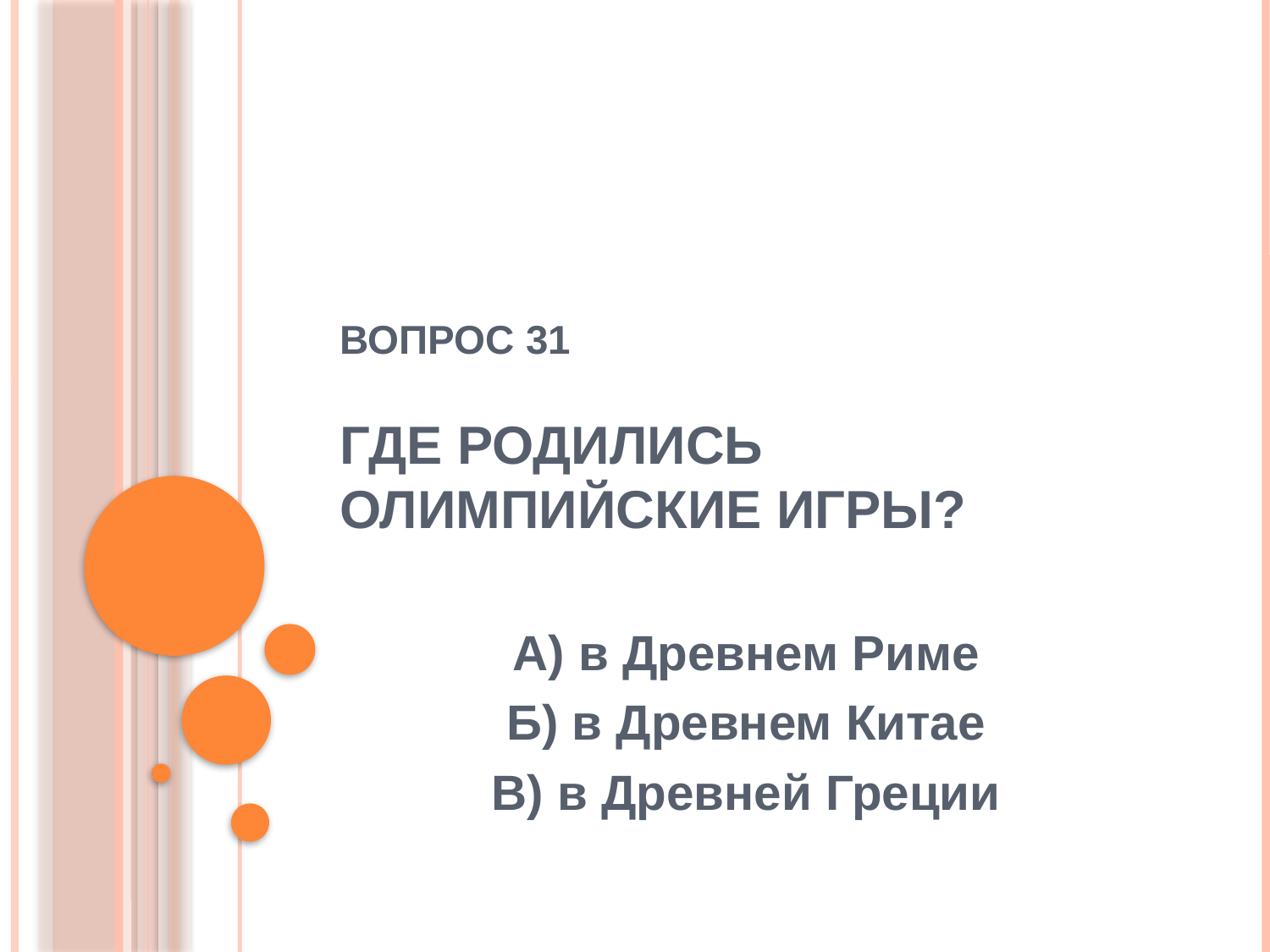

# Вопрос 31 Где родились Олимпийские игры?
А) в Древнем Риме
Б) в Древнем Китае
В) в Древней Греции